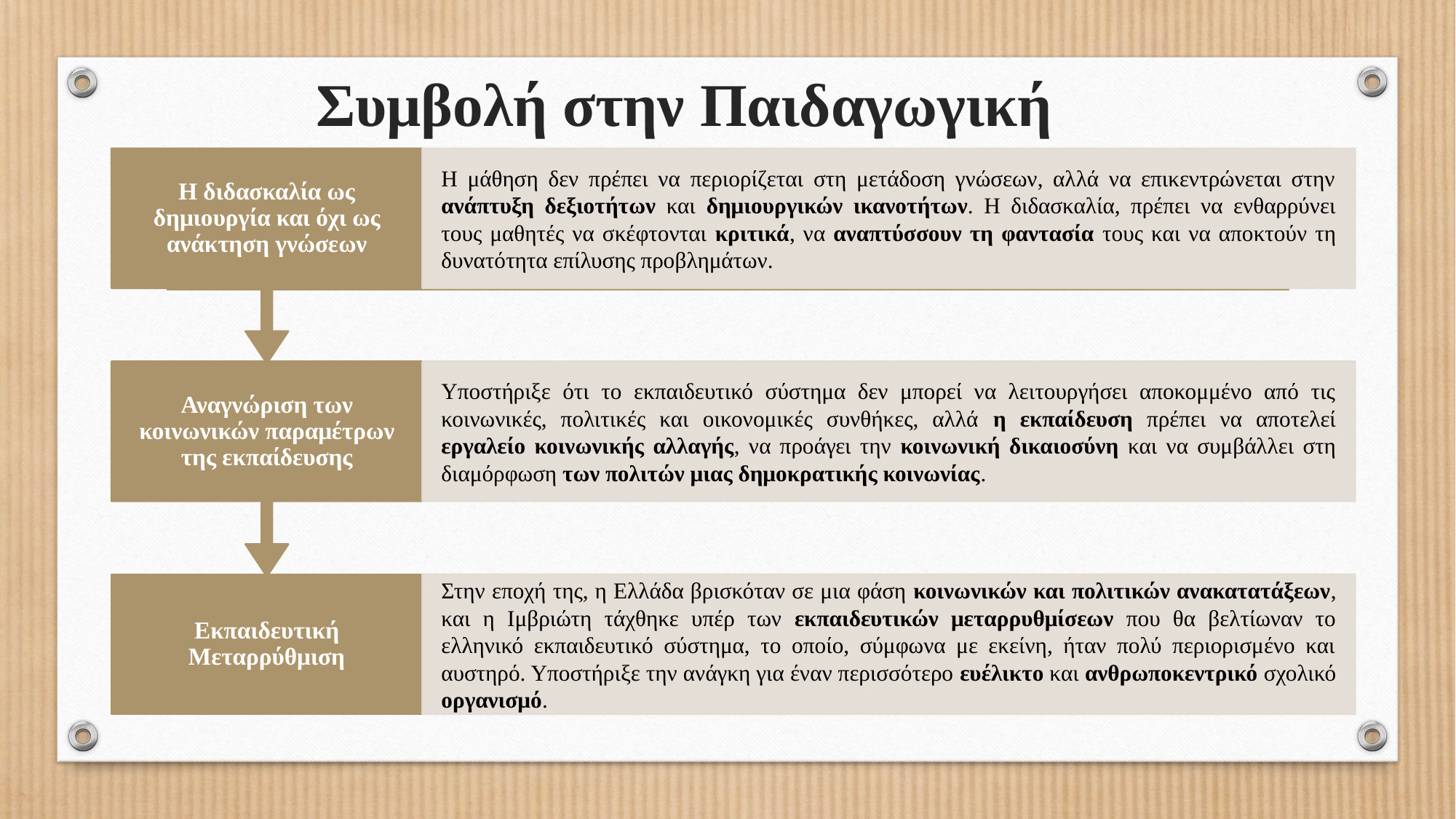

# Συμβολή στην Παιδαγωγική
Εκπαιδευτική Μεταρρύθμιση
Στην εποχή της, η Ελλάδα βρισκόταν σε μια φάση κοινωνικών και πολιτικών ανακατατάξεων, και η Ιμβριώτη τάχθηκε υπέρ των εκπαιδευτικών μεταρρυθμίσεων που θα βελτίωναν το ελληνικό εκπαιδευτικό σύστημα, το οποίο, σύμφωνα με εκείνη, ήταν πολύ περιορισμένο και αυστηρό. Υποστήριξε την ανάγκη για έναν περισσότερο ευέλικτο και ανθρωποκεντρικό σχολικό οργανισμό.
Αναγνώριση των κοινωνικών παραμέτρων της εκπαίδευσης
Υποστήριξε ότι το εκπαιδευτικό σύστημα δεν μπορεί να λειτουργήσει αποκομμένο από τις κοινωνικές, πολιτικές και οικονομικές συνθήκες, αλλά η εκπαίδευση πρέπει να αποτελεί εργαλείο κοινωνικής αλλαγής, να προάγει την κοινωνική δικαιοσύνη και να συμβάλλει στη διαμόρφωση των πολιτών μιας δημοκρατικής κοινωνίας.
Η διδασκαλία ως δημιουργία και όχι ως ανάκτηση γνώσεων
Η μάθηση δεν πρέπει να περιορίζεται στη μετάδοση γνώσεων, αλλά να επικεντρώνεται στην ανάπτυξη δεξιοτήτων και δημιουργικών ικανοτήτων. Η διδασκαλία, πρέπει να ενθαρρύνει τους μαθητές να σκέφτονται κριτικά, να αναπτύσσουν τη φαντασία τους και να αποκτούν τη δυνατότητα επίλυσης προβλημάτων.